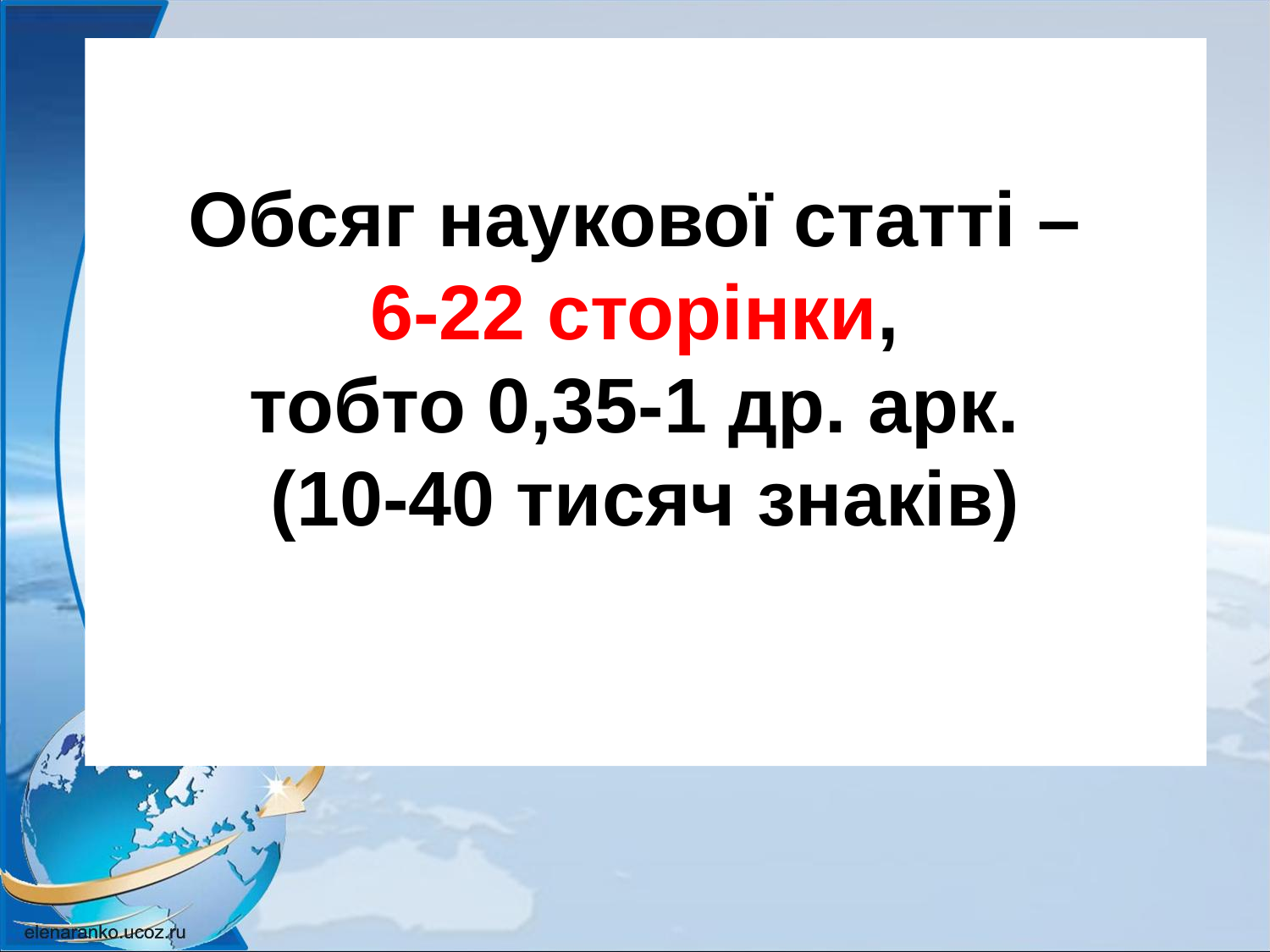

# Обсяг наукової статті – 6-22 сторінки, тобто 0,35-1 др. арк. (10-40 тисяч знаків)